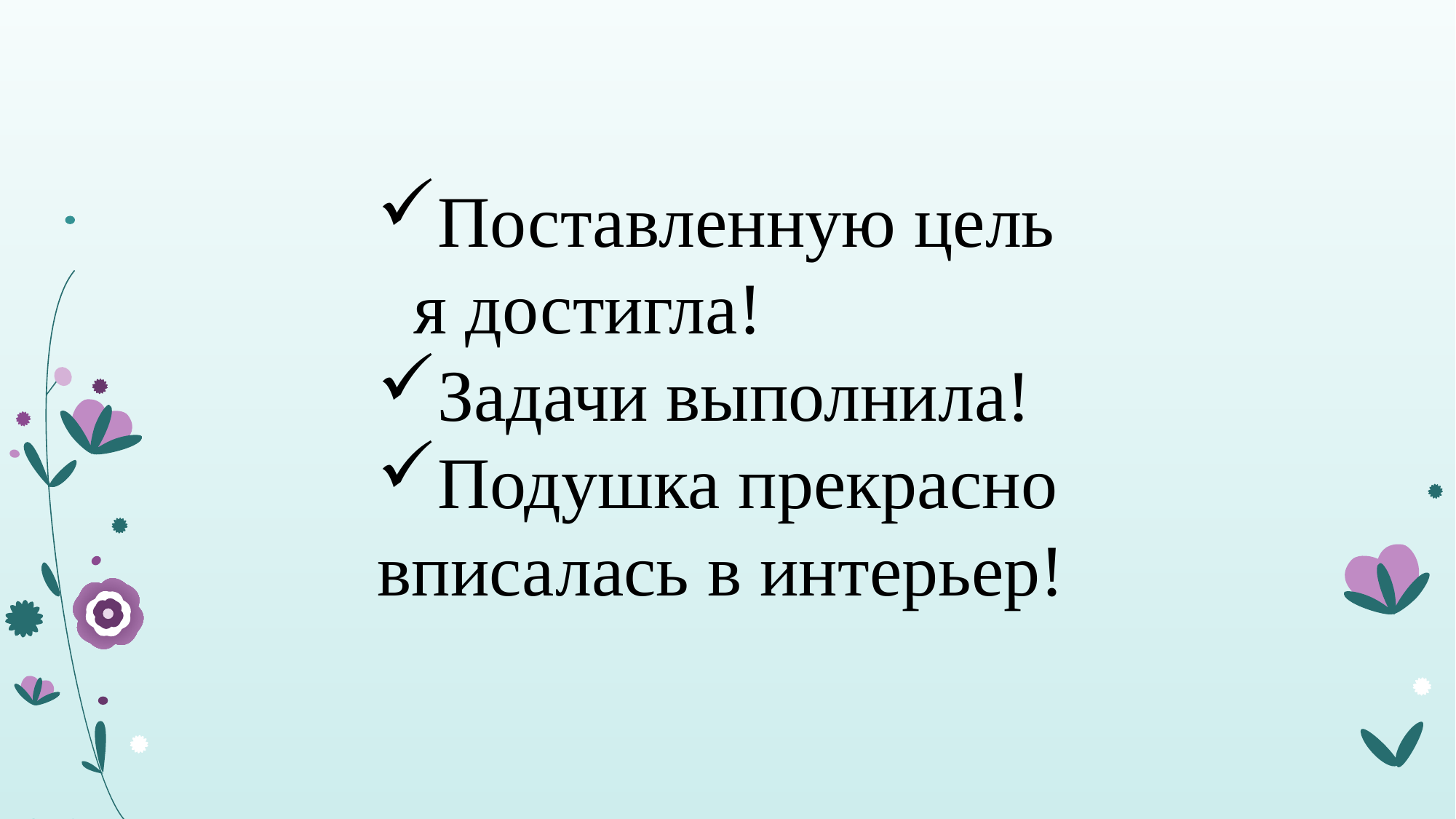

Поставленную цель    я достигла!
Задачи выполнила!
Подушка прекрасно вписалась в интерьер!